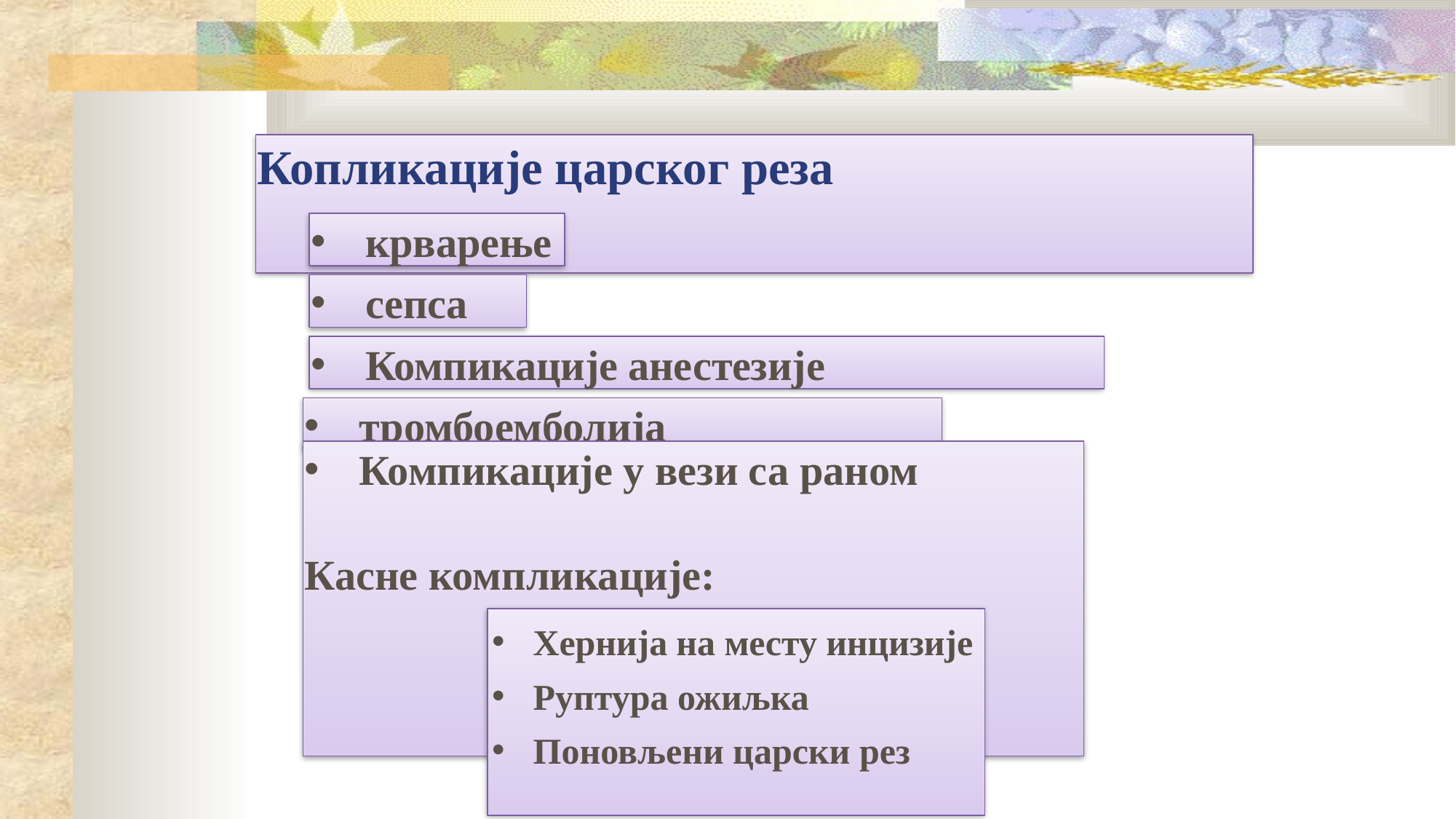

# Копликације царског реза
крварење
сепса
Компикације анестезије
тромбоемболија
Компикације у вези са раном

Касне компликације:

Хернија на месту инцизије
Руптура ожиљка
Поновљени царски рез